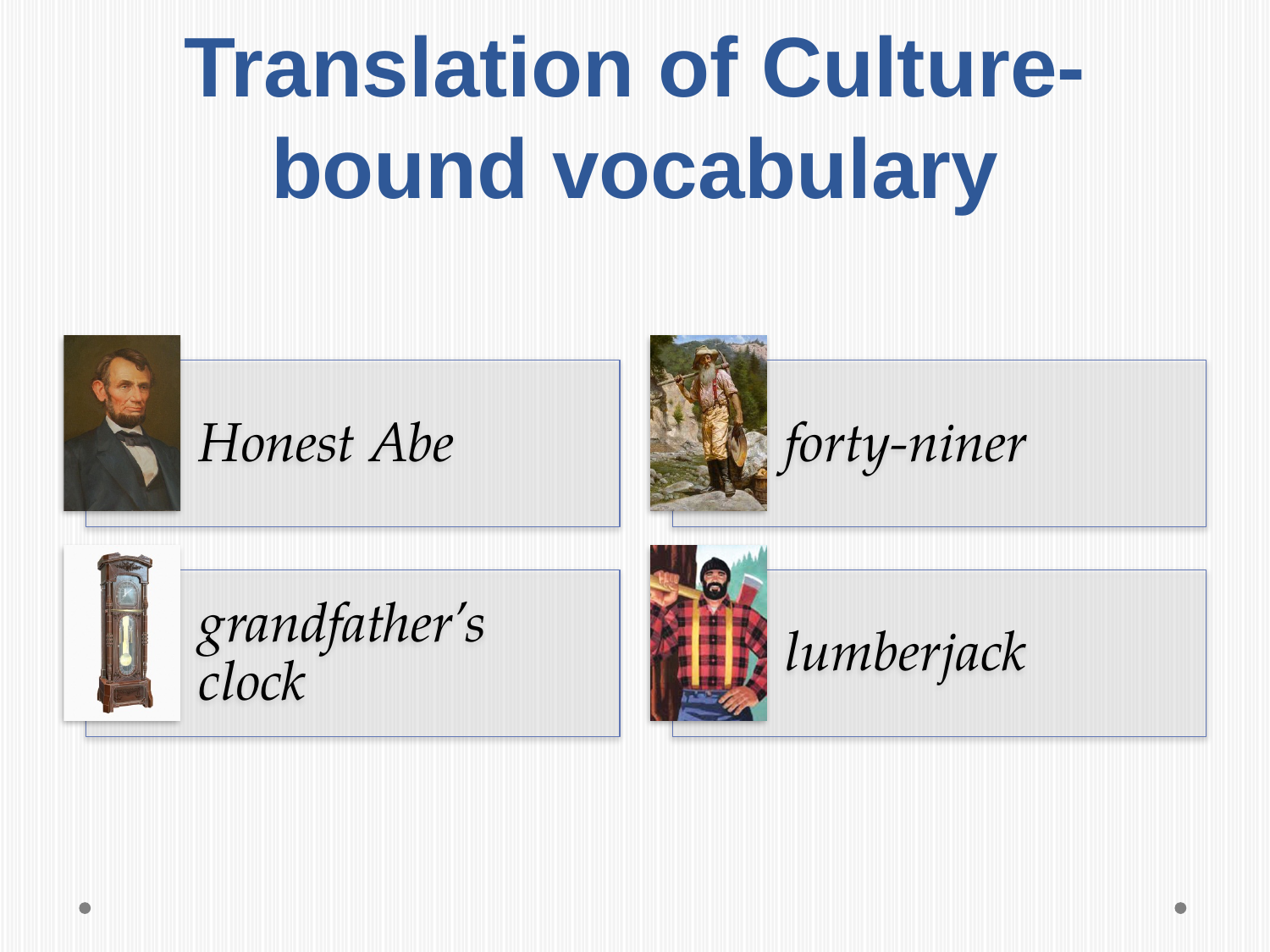

# Translation of Culture-bound vocabulary
Honest Abe
forty-niner
grandfather’s clock
lumberjack